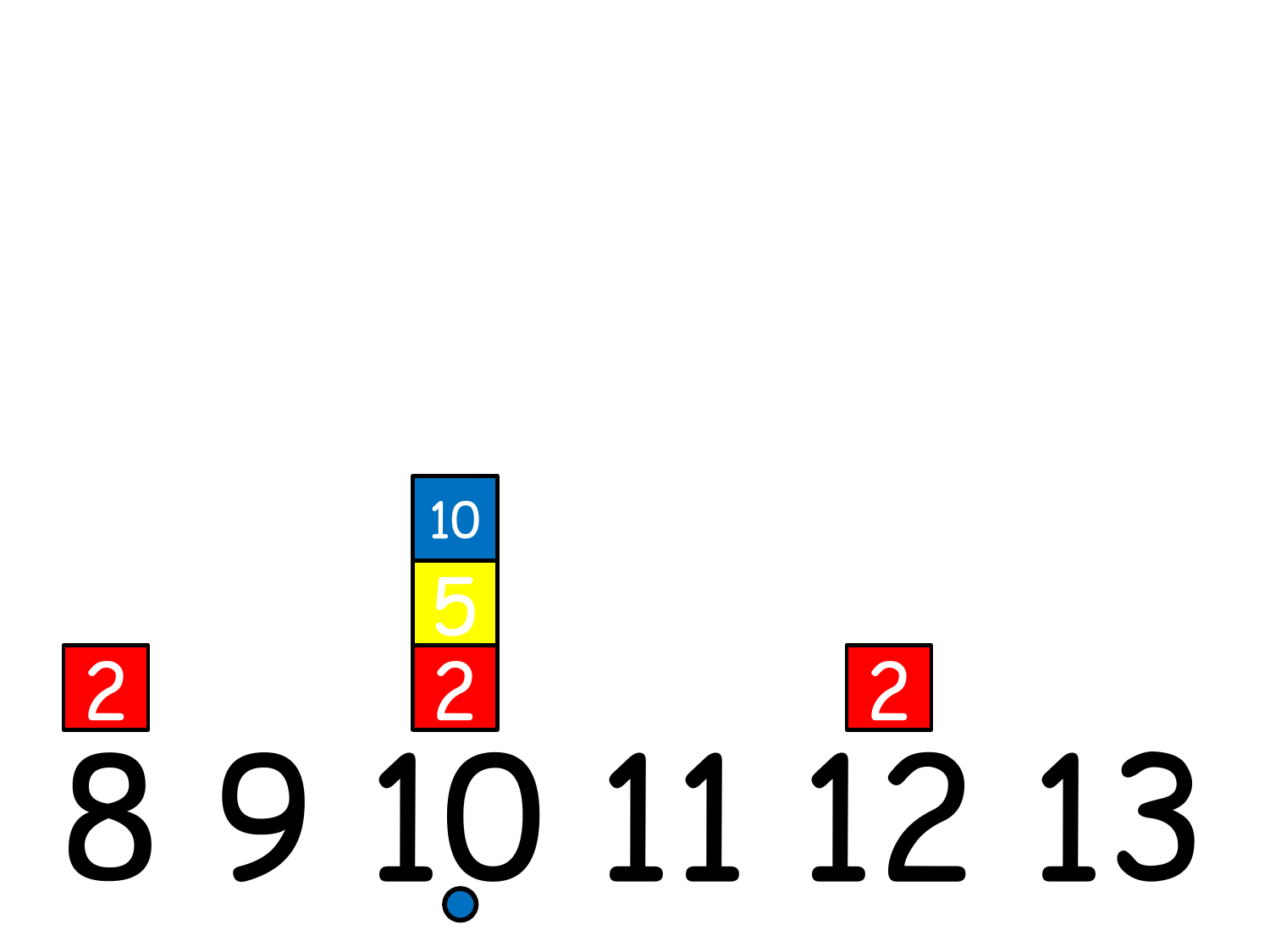

10
5
2
2
2
 8 9 10 11 12 13